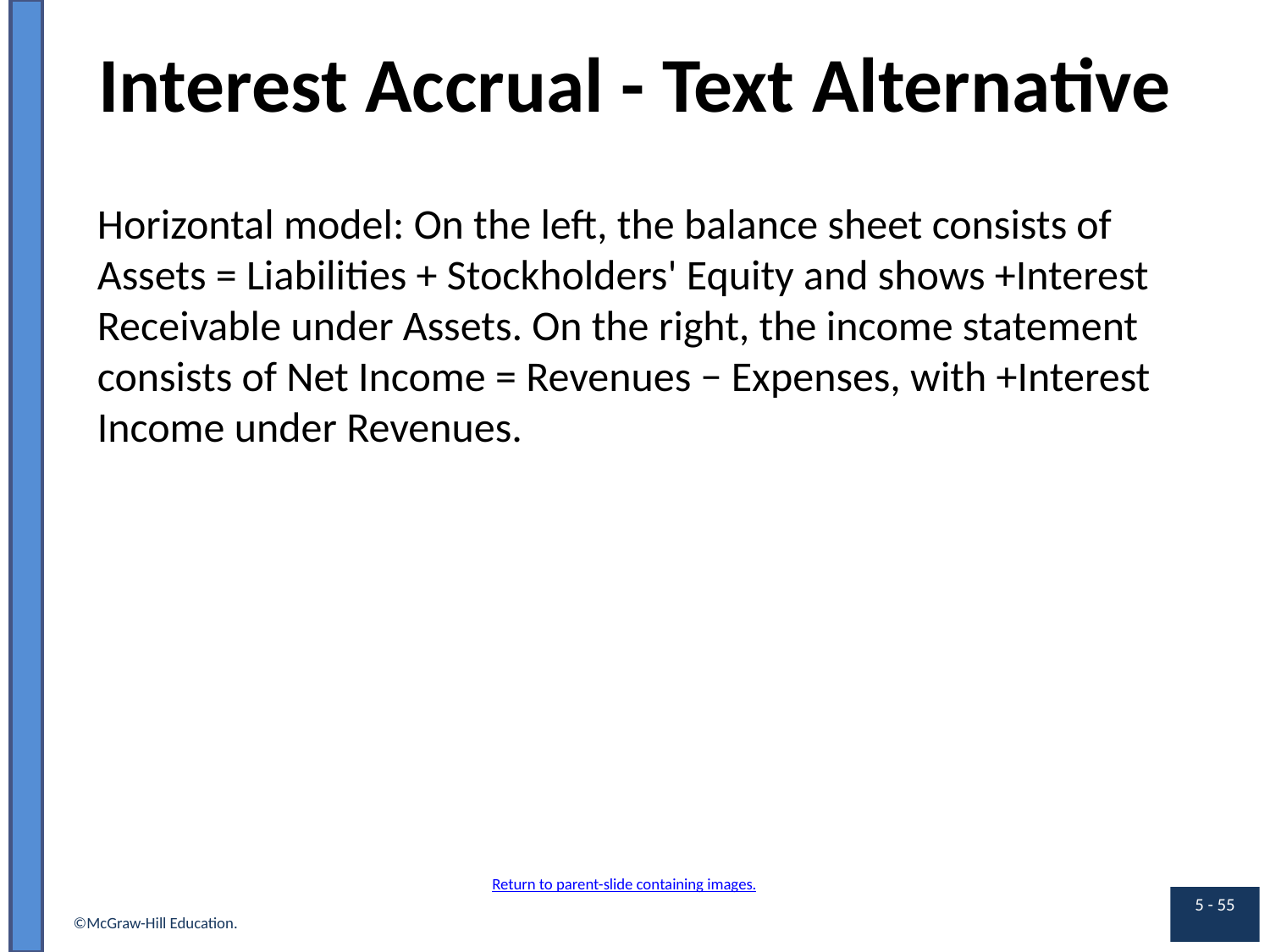

# Interest Accrual - Text Alternative
Horizontal model: On the left, the balance sheet consists of Assets = Liabilities + Stockholders' Equity and shows +Interest Receivable under Assets. On the right, the income statement consists of Net Income = Revenues − Expenses, with +Interest Income under Revenues.
Return to parent-slide containing images.